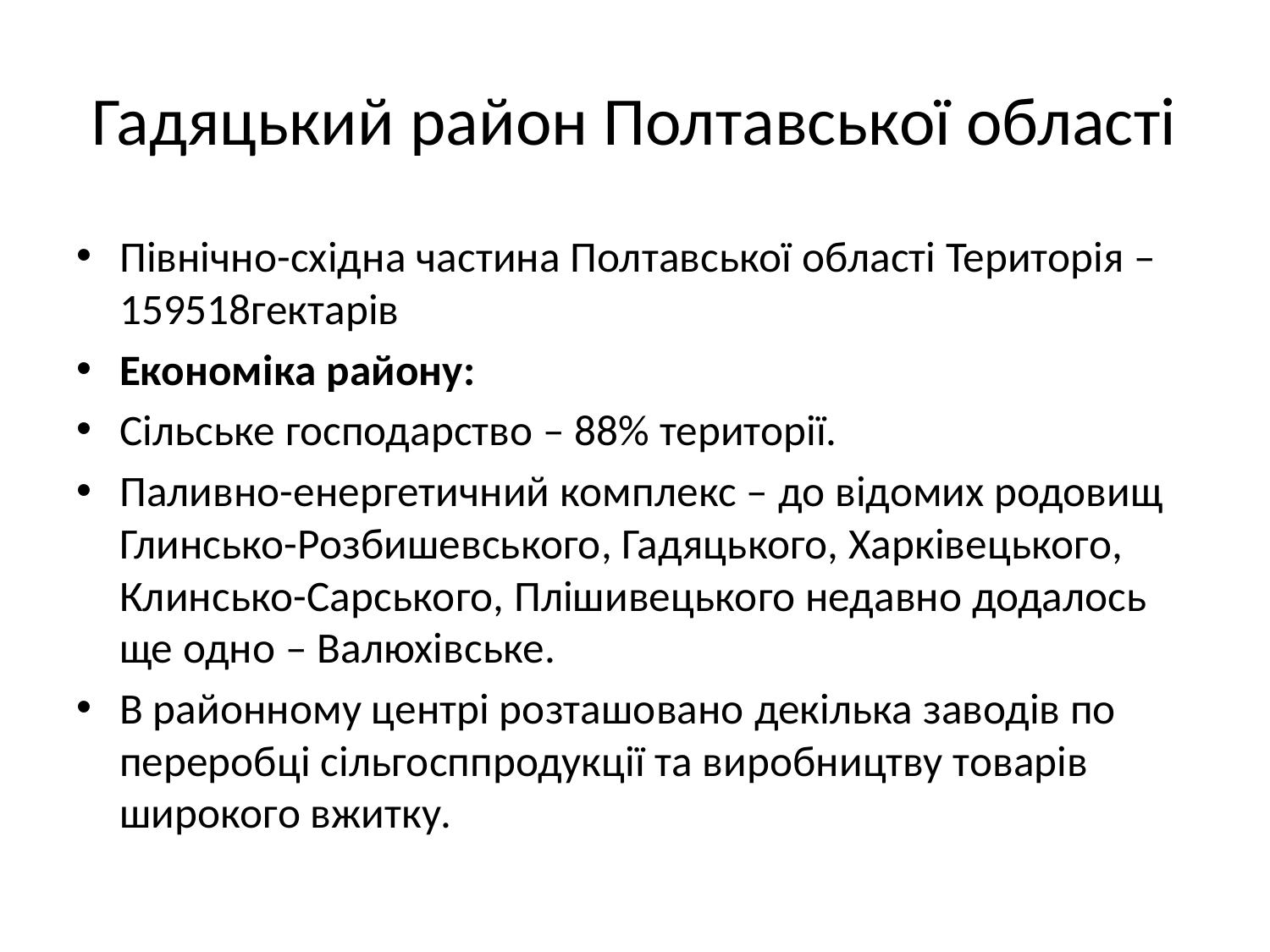

# Гадяцький район Полтавської області
Північно-східна частина Полтавської області Територія – 159518гектарів
Економіка району:
Сільське господарство – 88% території.
Паливно-енергетичний комплекс – до відомих родовищ Глинсько-Розбишевського, Гадяцького, Харківецького, Клинсько-Сарського, Плішивецького недавно додалось ще одно – Валюхівське.
В районному центрі розташовано декілька заводів по переробці сільгосппродукції та виробництву товарів широкого вжитку.